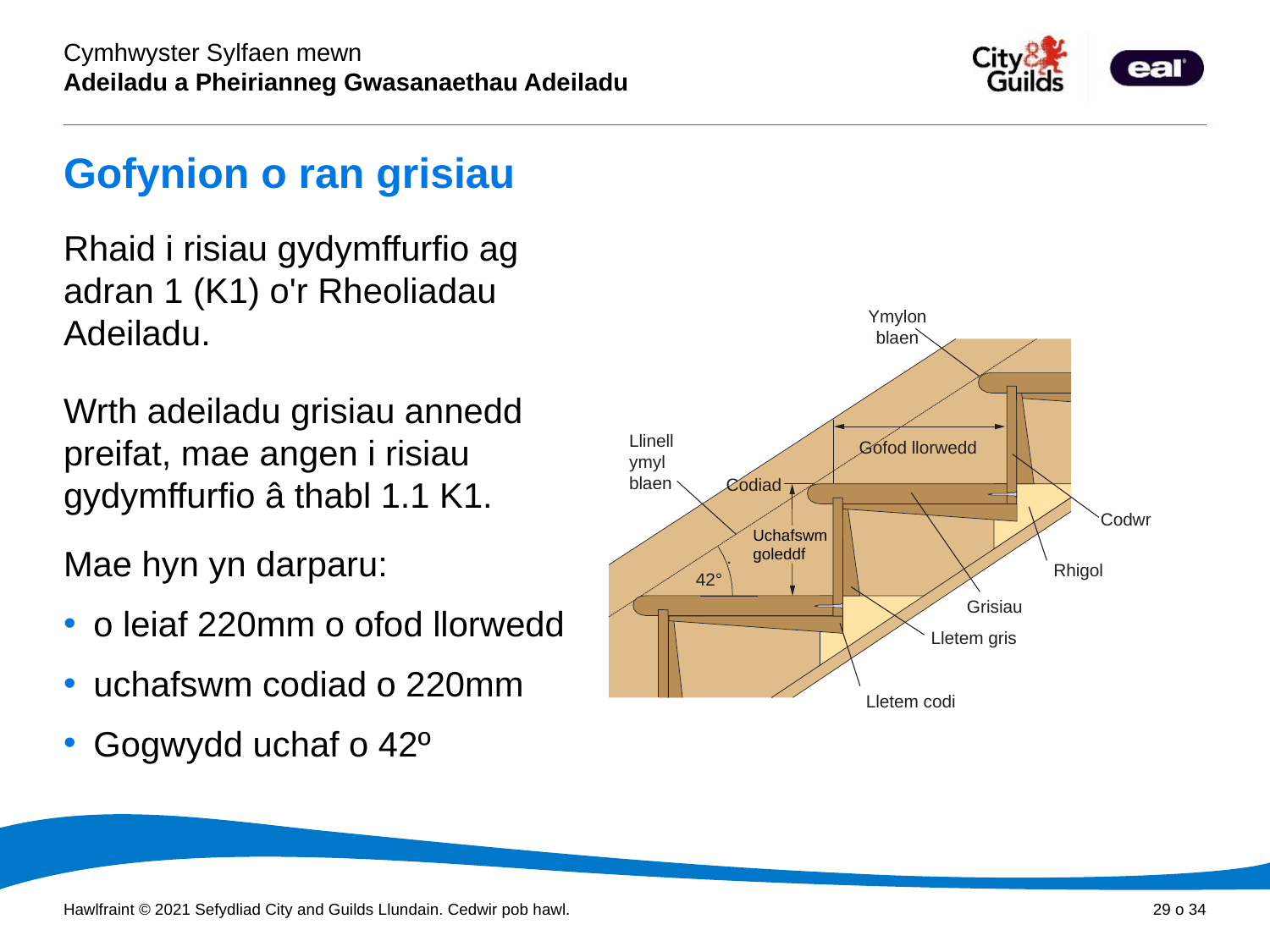

# Gofynion o ran grisiau
Rhaid i risiau gydymffurfio ag adran 1 (K1) o'r Rheoliadau Adeiladu.
Wrth adeiladu grisiau annedd preifat, mae angen i risiau gydymffurfio â thabl 1.1 K1.
Mae hyn yn darparu:
o leiaf 220mm o ofod llorwedd
uchafswm codiad o 220mm
Gogwydd uchaf o 42º

Ymylon blaen

Llinell ymyl blaen
Gofod llorwedd

Codiad
Codwr
.  42°
Rhigol

Grisiau
Lletem gris
Lletem codi
Uchafswm
goleddf